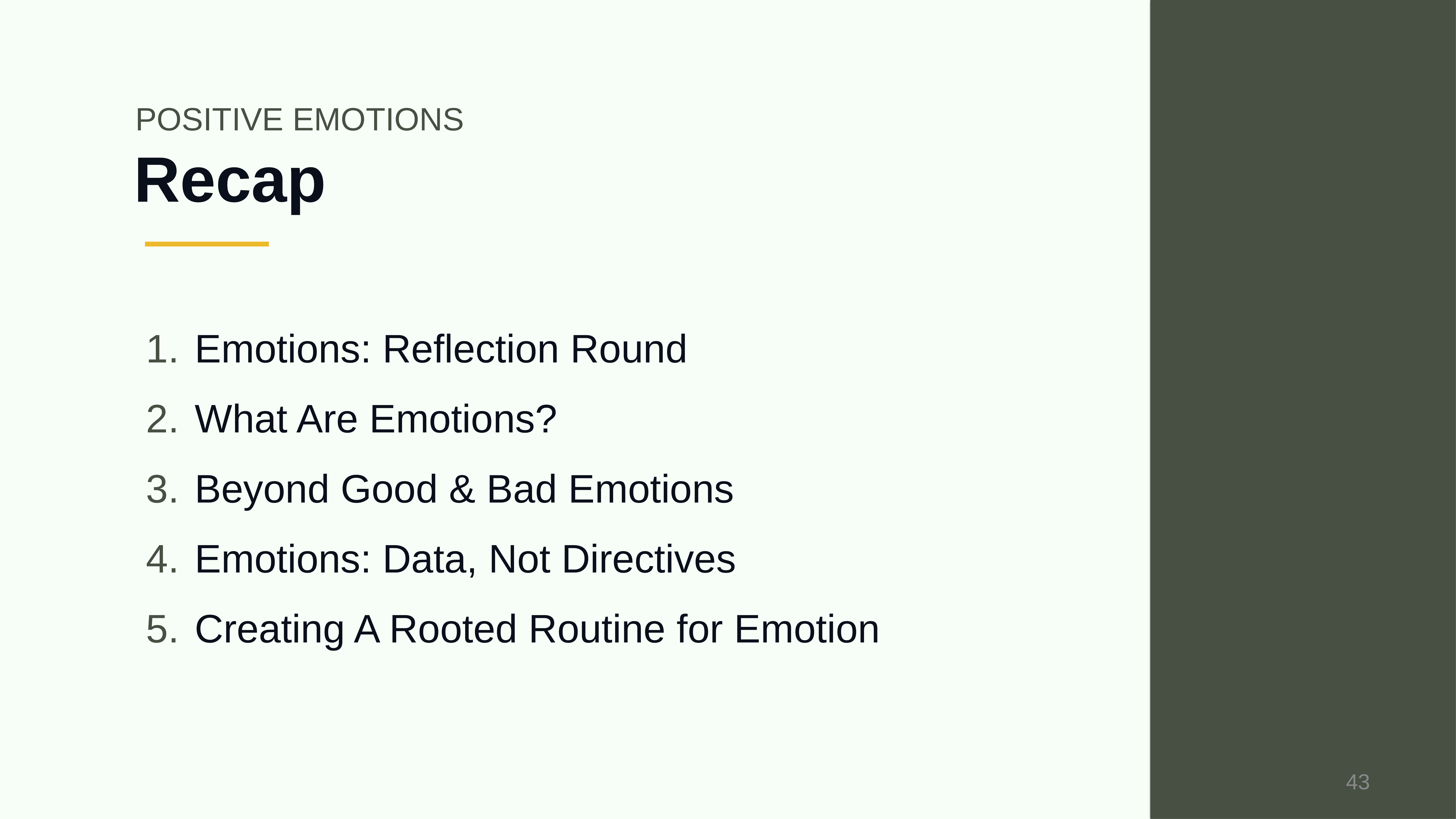

POSITIVE EMOTIONS
# Recap

Emotions: Reflection Round
What Are Emotions?
Beyond Good & Bad Emotions
Emotions: Data, Not Directives
Creating A Rooted Routine for Emotion
43